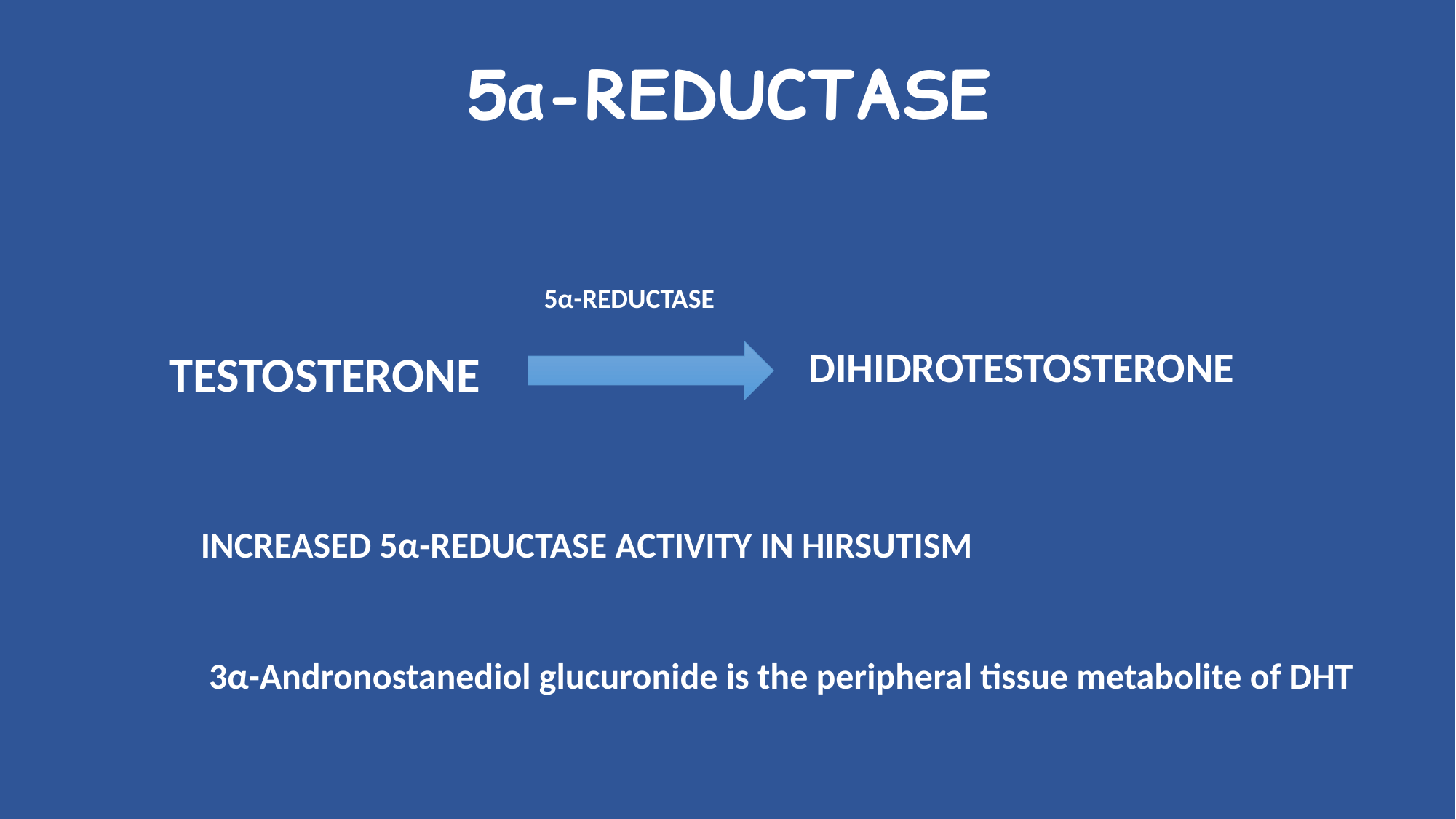

5α-REDUCTASE
5α-REDUCTASE
DIHIDROTESTOSTERONE
TESTOSTERONE

INCREASED 5α-REDUCTASE ACTIVITY IN HIRSUTISM

 3α-Andronostanediol glucuronide is the peripheral tissue metabolite of DHT